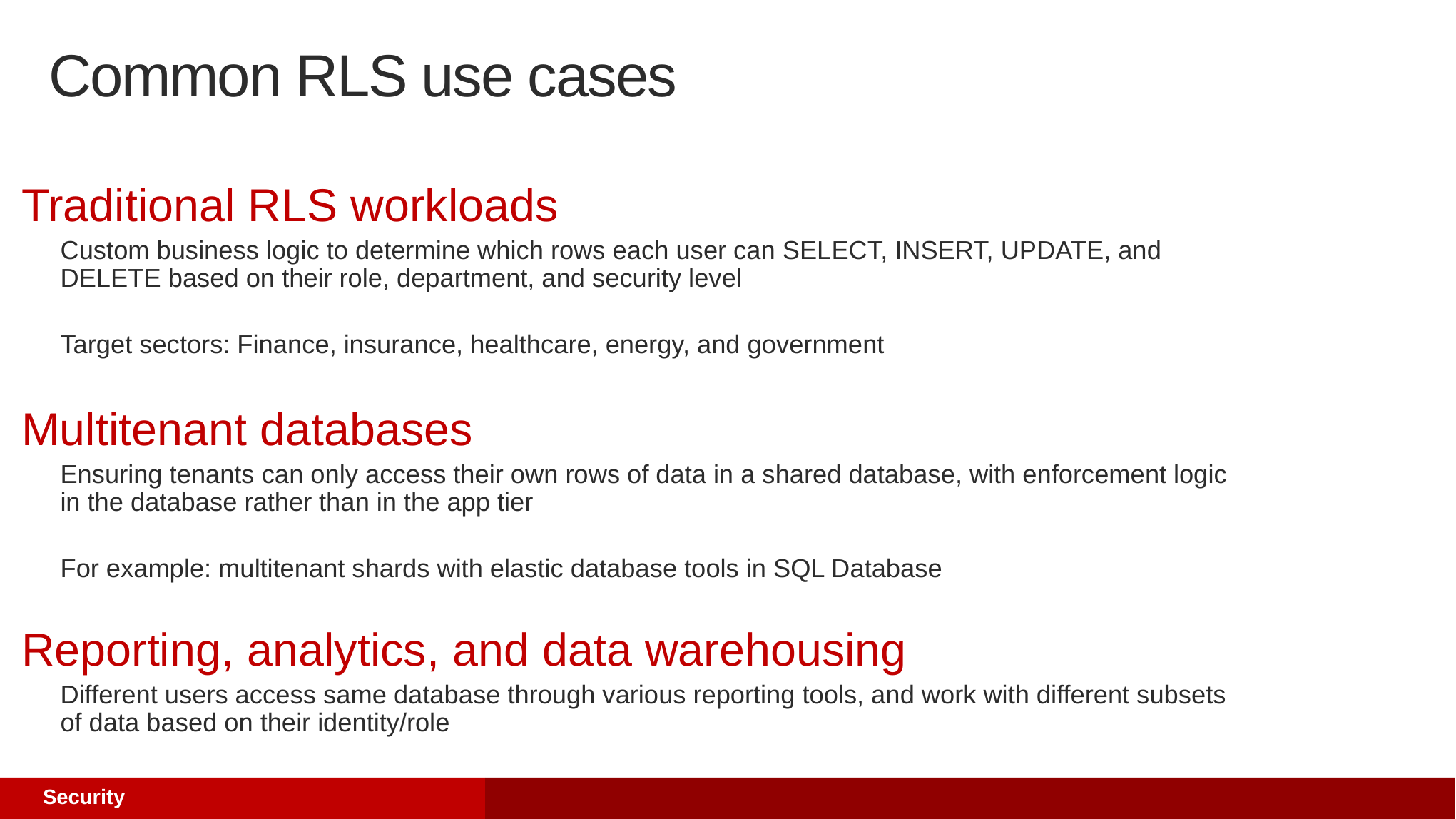

# Common RLS use cases
Traditional RLS workloads
Custom business logic to determine which rows each user can SELECT, INSERT, UPDATE, and DELETE based on their role, department, and security level

Target sectors: Finance, insurance, healthcare, energy, and government

Multitenant databases
Ensuring tenants can only access their own rows of data in a shared database, with enforcement logic in the database rather than in the app tier

For example: multitenant shards with elastic database tools in SQL Database

Reporting, analytics, and data warehousing
Different users access same database through various reporting tools, and work with different subsets of data based on their identity/role
Security